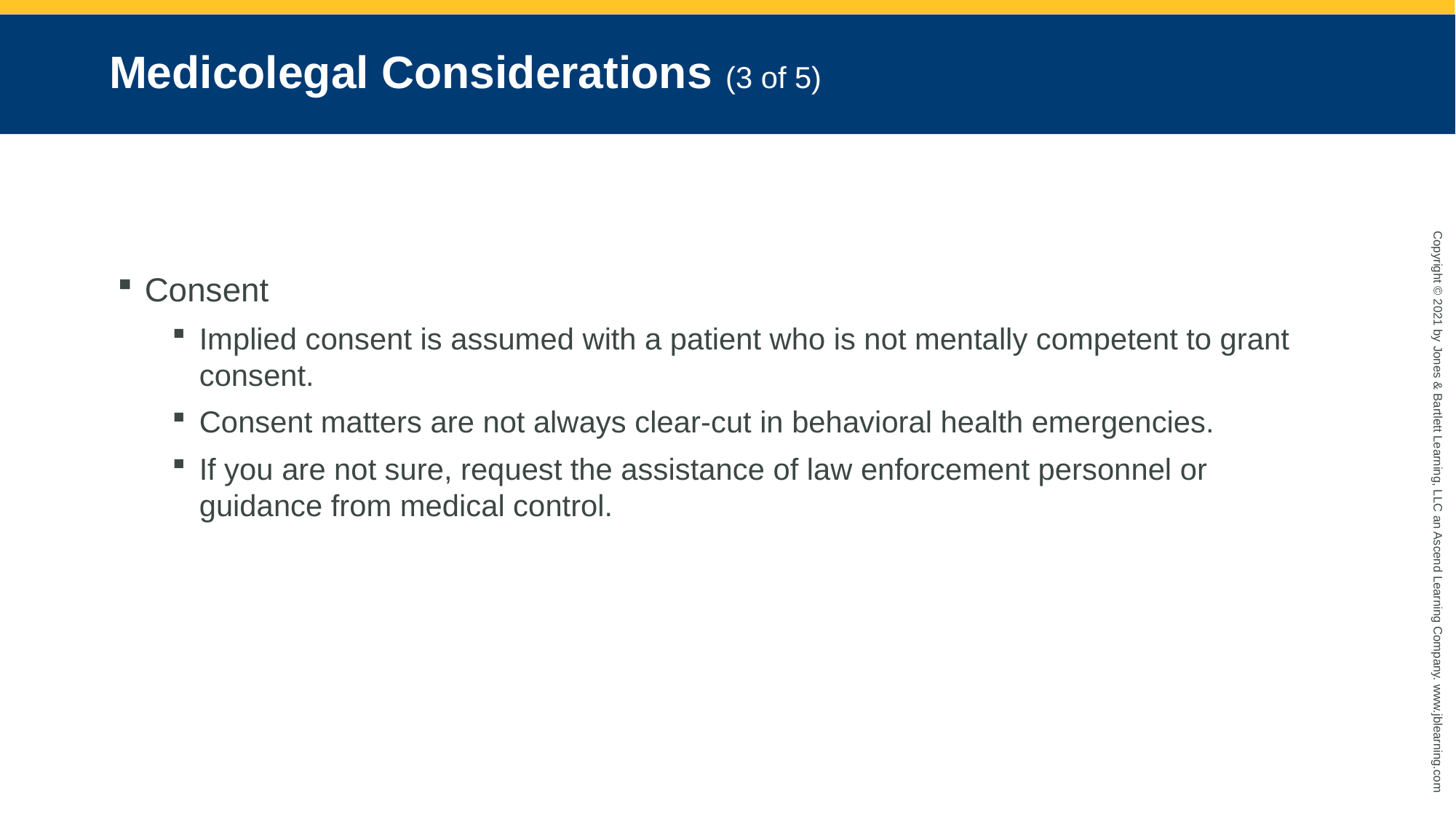

# Medicolegal Considerations (3 of 5)
Consent
Implied consent is assumed with a patient who is not mentally competent to grant consent.
Consent matters are not always clear-cut in behavioral health emergencies.
If you are not sure, request the assistance of law enforcement personnel or guidance from medical control.